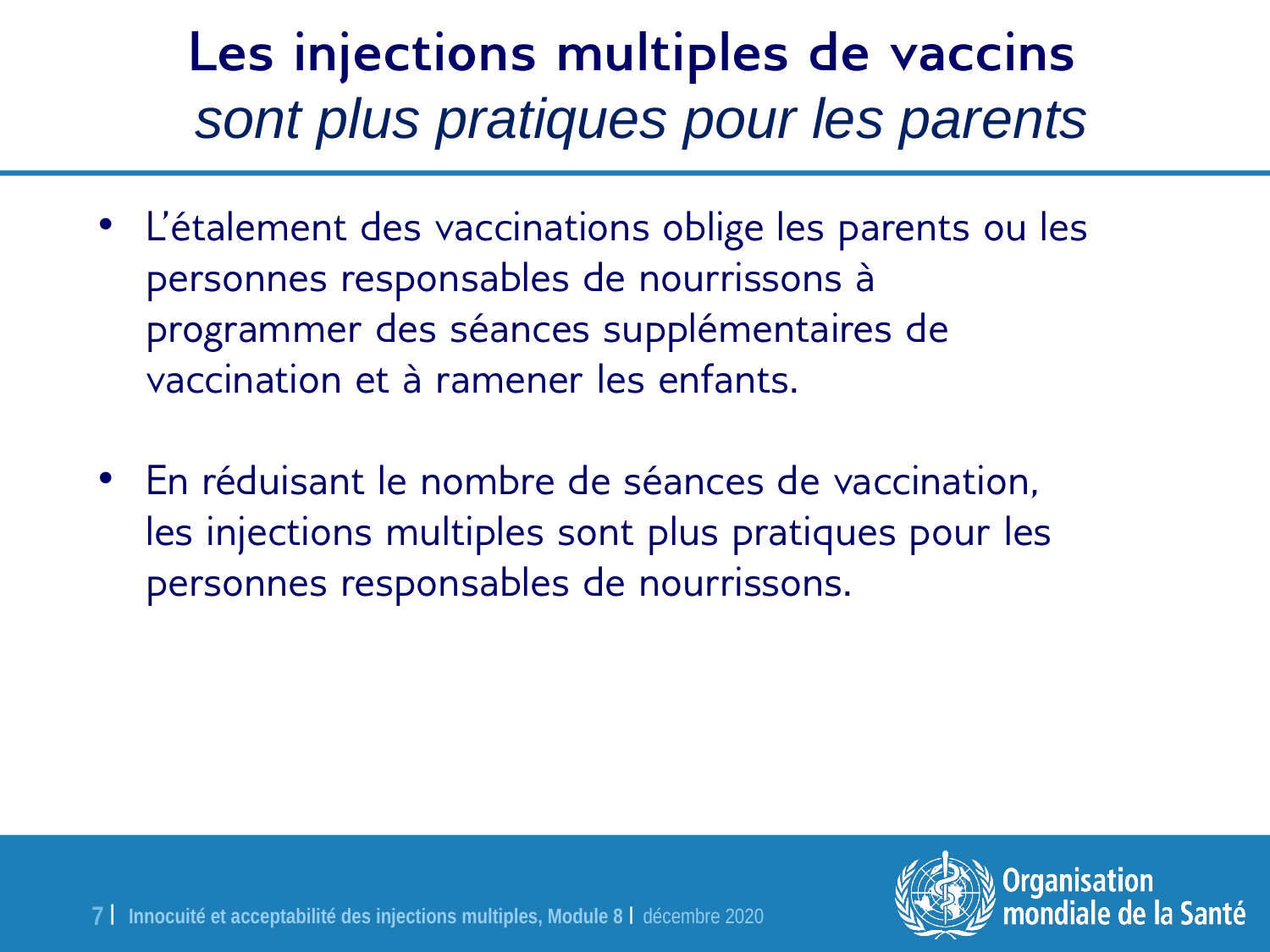

Les injections multiples de vaccins
sont plus pratiques pour les parents
L’étalement des vaccinations oblige les parents ou les personnes responsables de nourrissons à programmer des séances supplémentaires de vaccination et à ramener les enfants.
En réduisant le nombre de séances de vaccination, les injections multiples sont plus pratiques pour les personnes responsables de nourrissons.